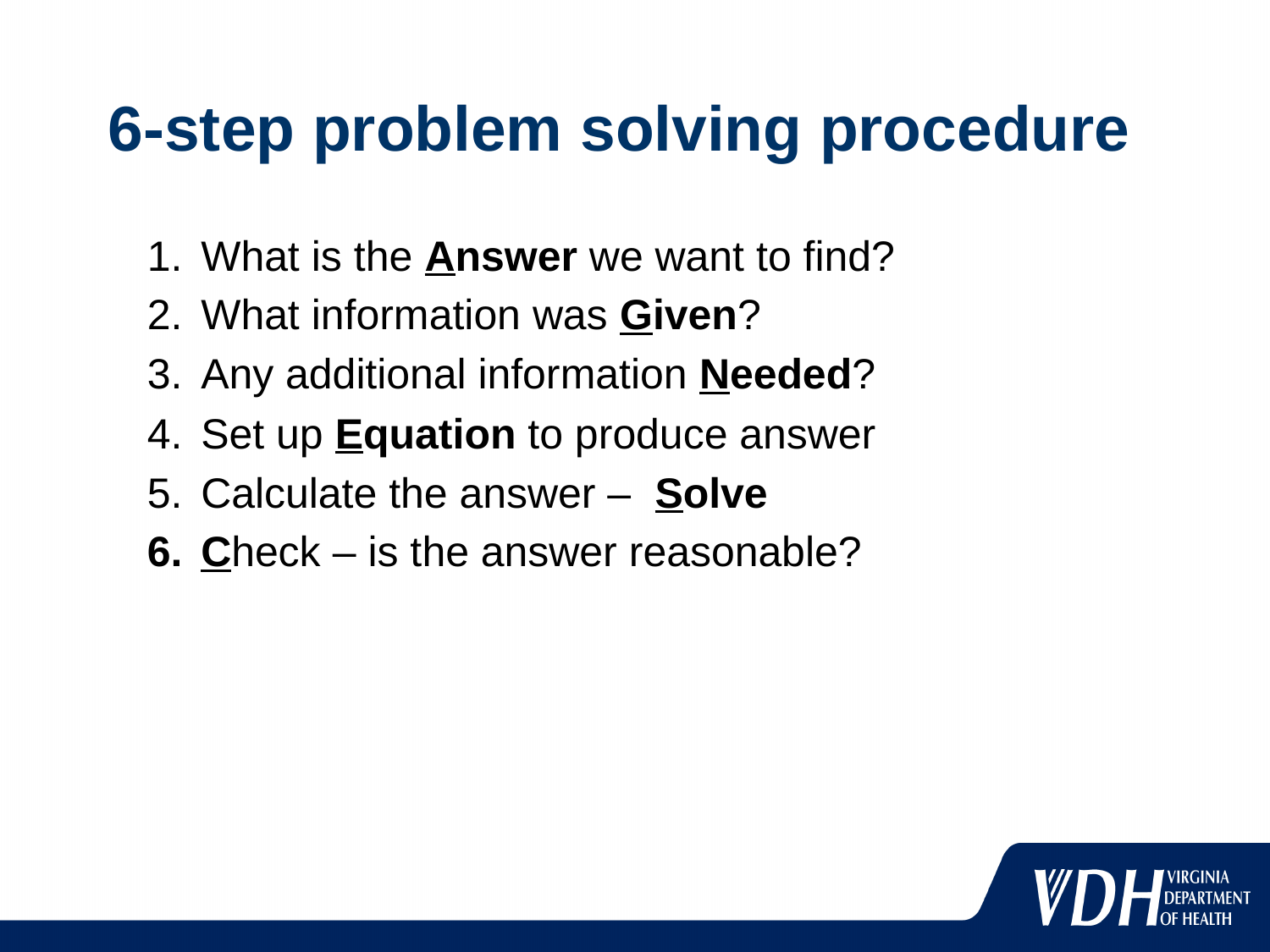

# 6-step problem solving procedure
What is the Answer we want to find?
What information was Given?
Any additional information Needed?
Set up Equation to produce answer
Calculate the answer –  Solve
Check – is the answer reasonable?